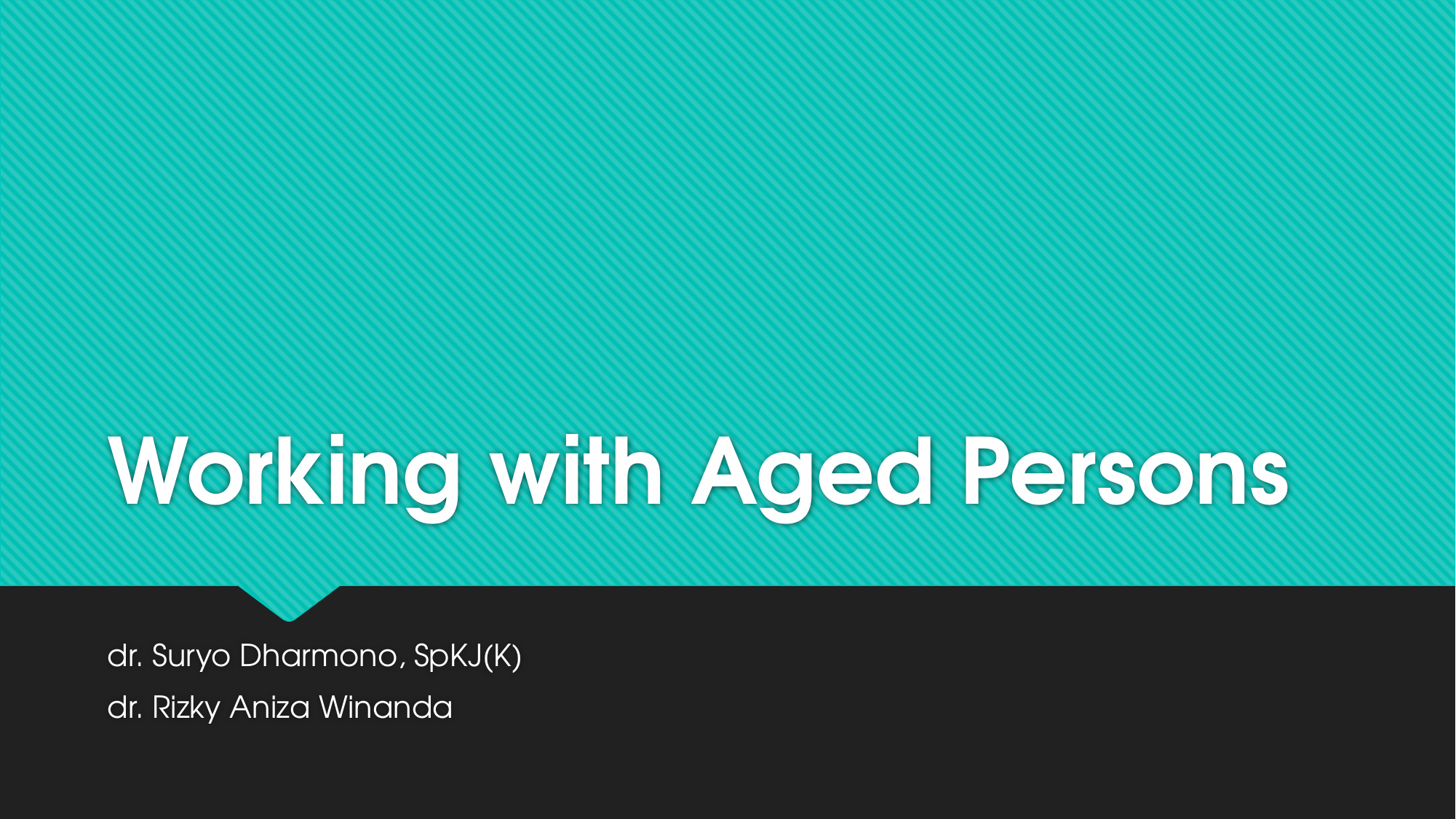

# Working with Aged Persons
dr. Suryo Dharmono, SpKJ(K)
dr. Rizky Aniza Winanda